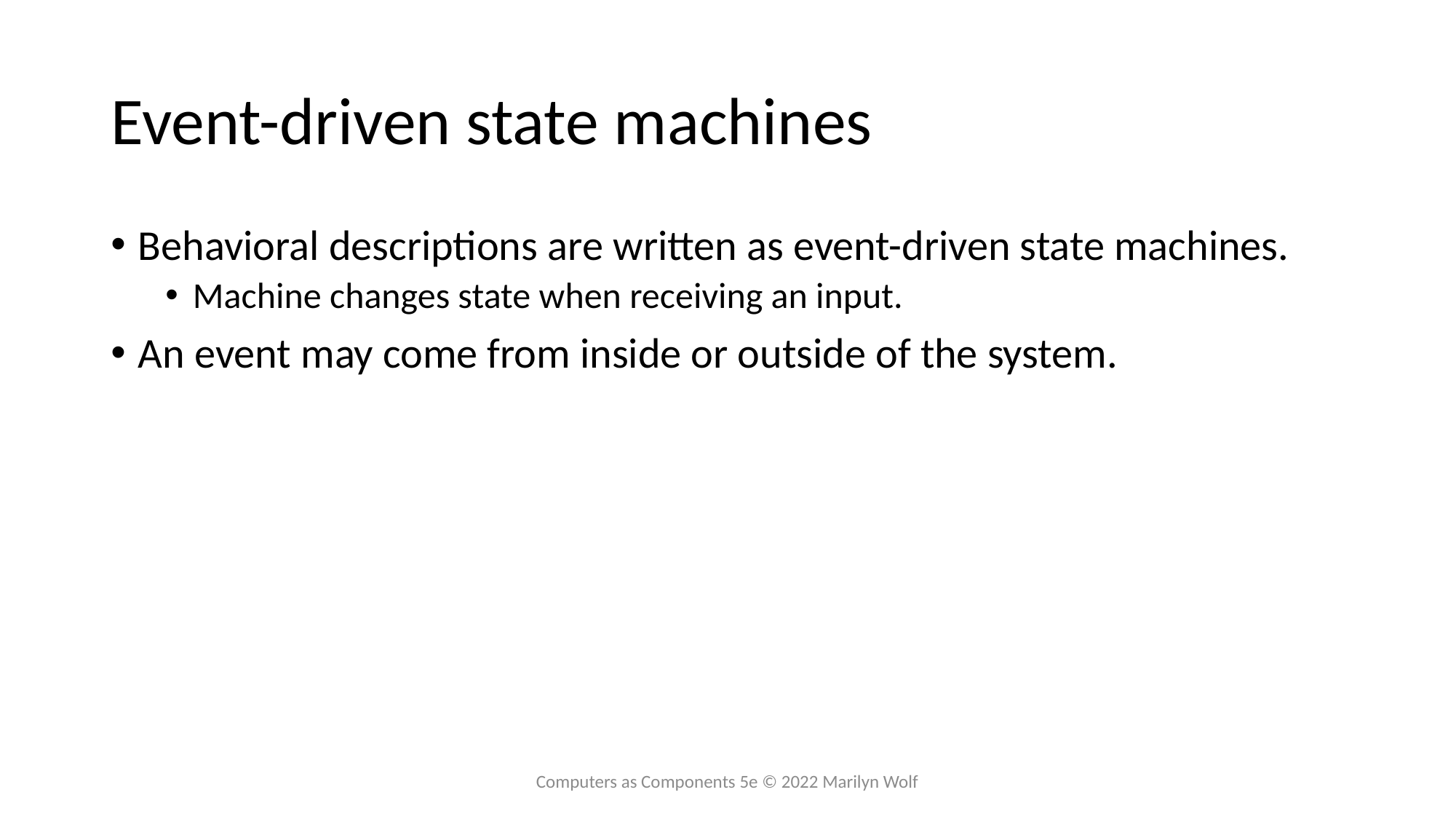

# Event-driven state machines
Behavioral descriptions are written as event-driven state machines.
Machine changes state when receiving an input.
An event may come from inside or outside of the system.
Computers as Components 5e © 2022 Marilyn Wolf